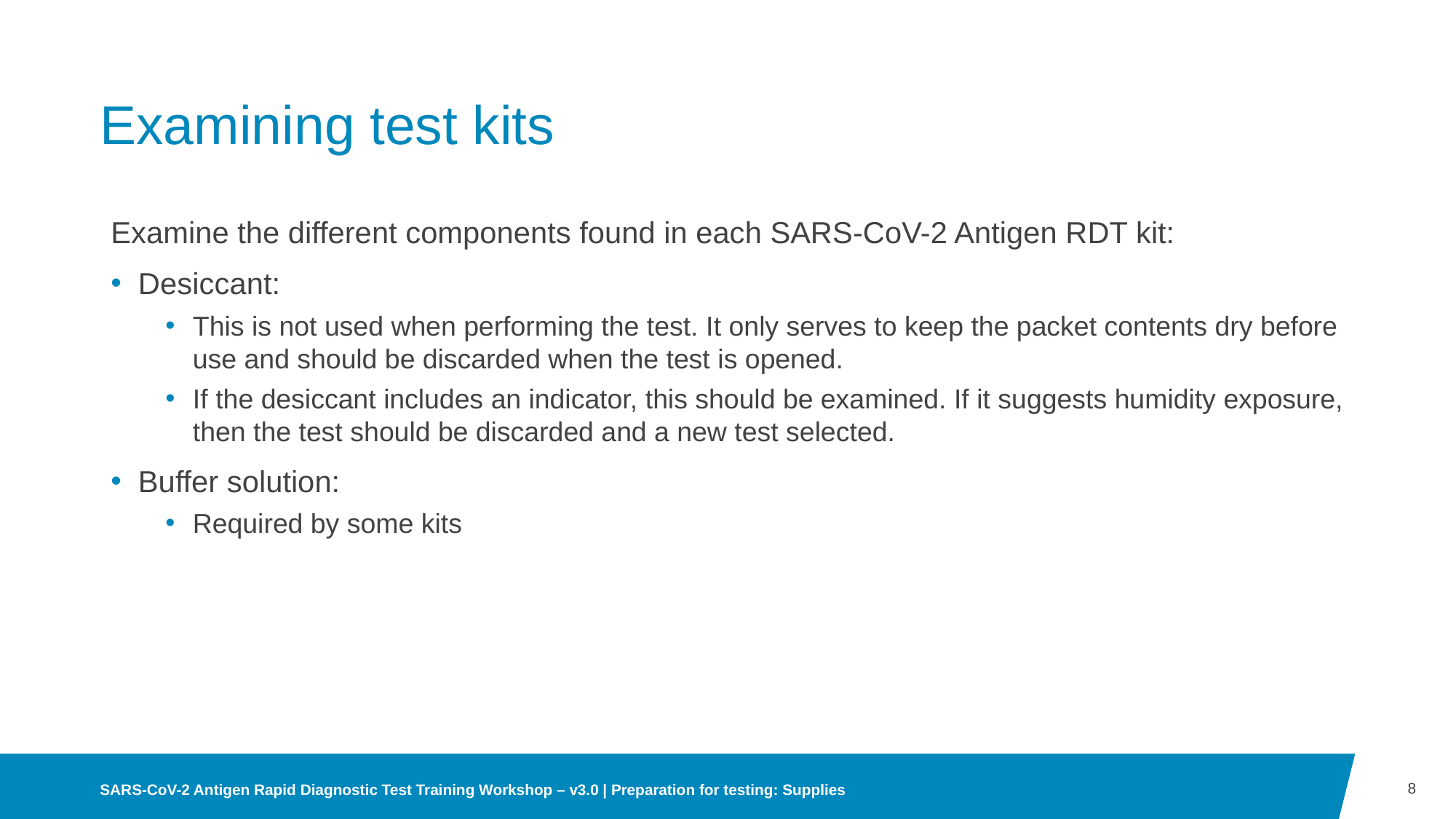

# Examining test kits
Examine the different components found in each SARS-CoV-2 Antigen RDT kit:
Desiccant:
This is not used when performing the test. It only serves to keep the packet contents dry before use and should be discarded when the test is opened.
If the desiccant includes an indicator, this should be examined. If it suggests humidity exposure, then the test should be discarded and a new test selected.
Buffer solution:
Required by some kits

8
SARS-CoV-2 Antigen Rapid Diagnostic Test Training Workshop – v3.0 | Preparation for testing: Supplies